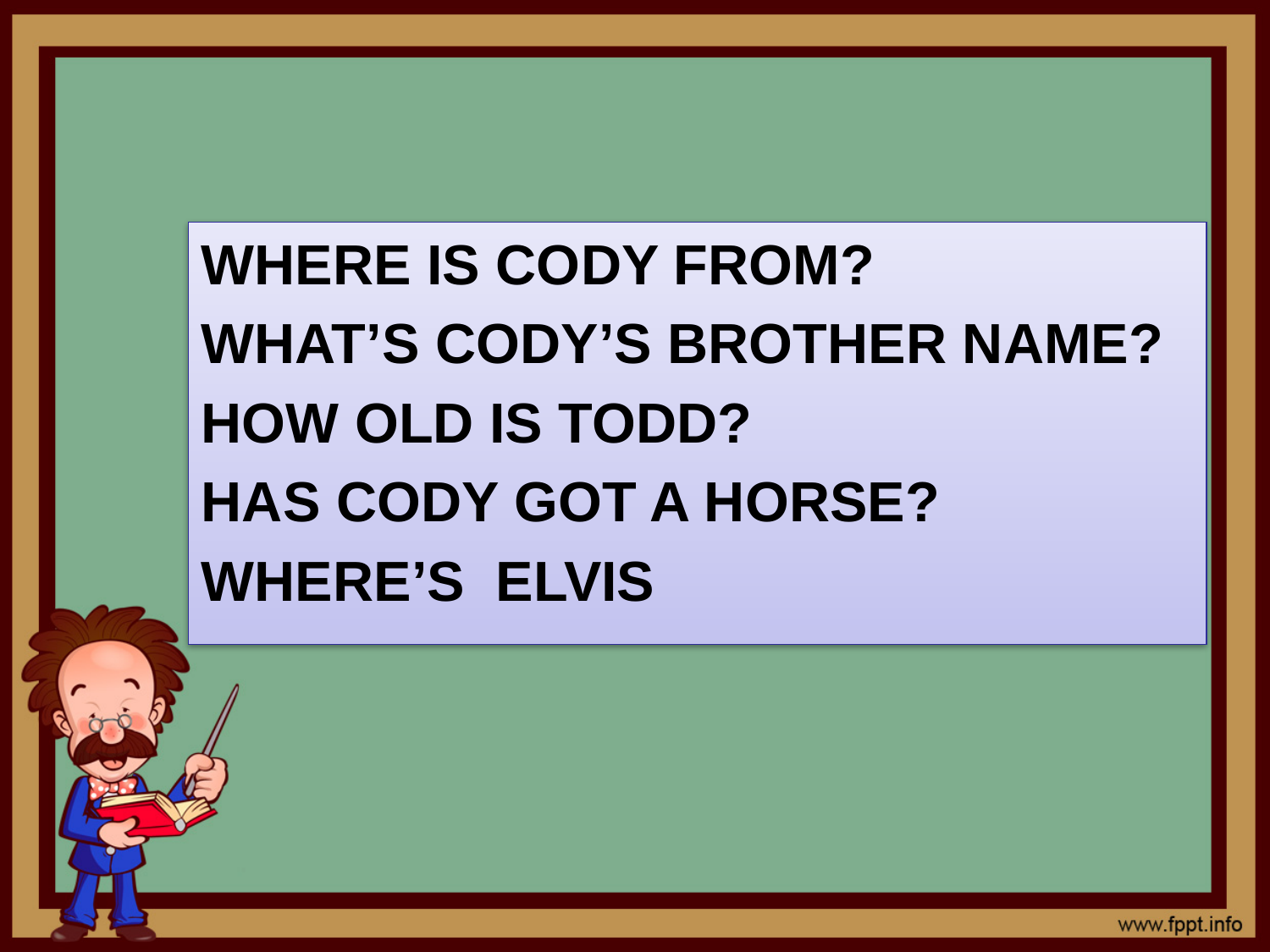

Where is Cody from?
What’s Cody’s brother name?
How old is Todd?
Has Cody got a horse?
Where’s  Elvis